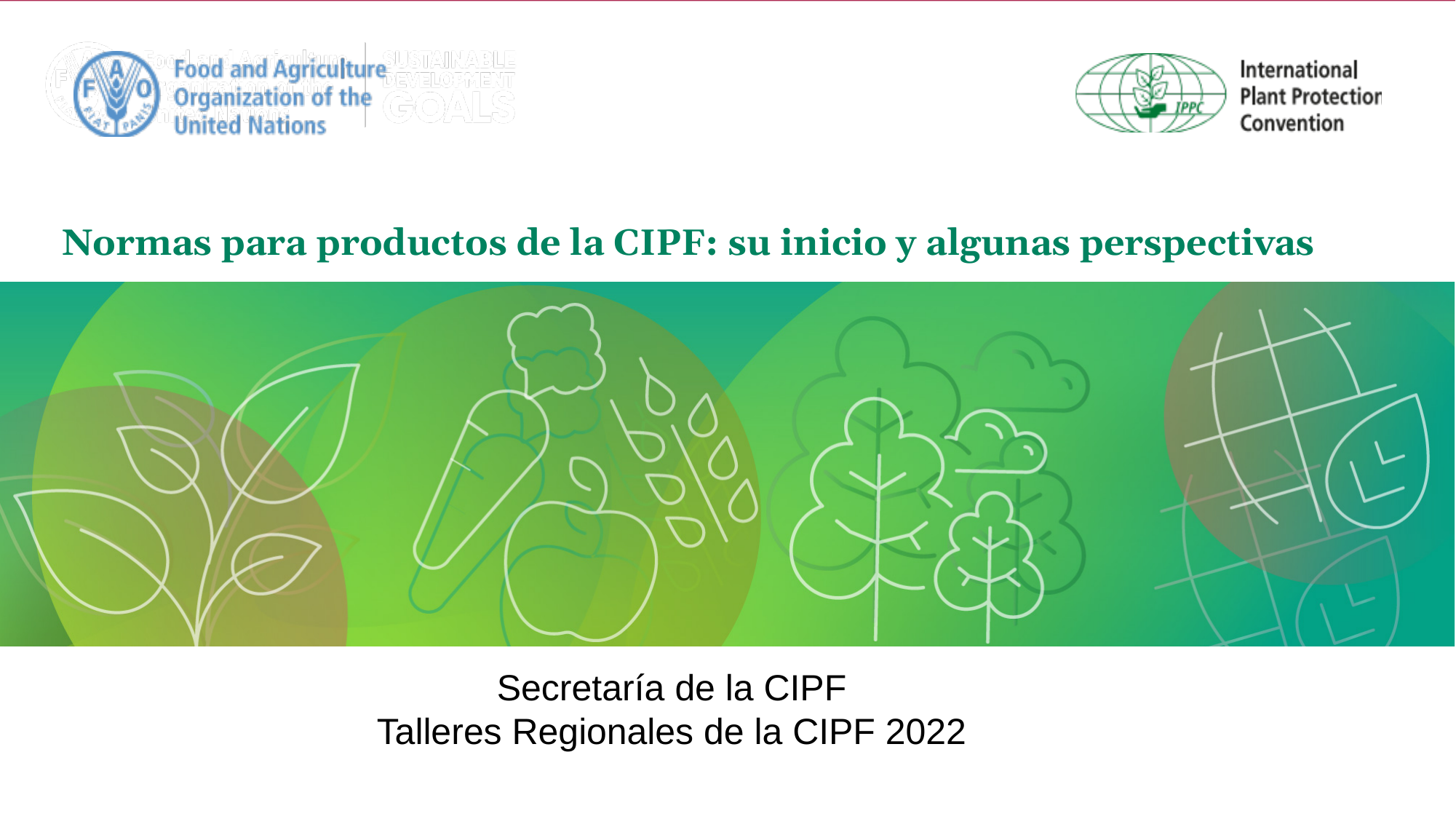

# Normas para productos de la CIPF: su inicio y algunas perspectivas
Secretaría de la CIPF
Talleres Regionales de la CIPF 2022